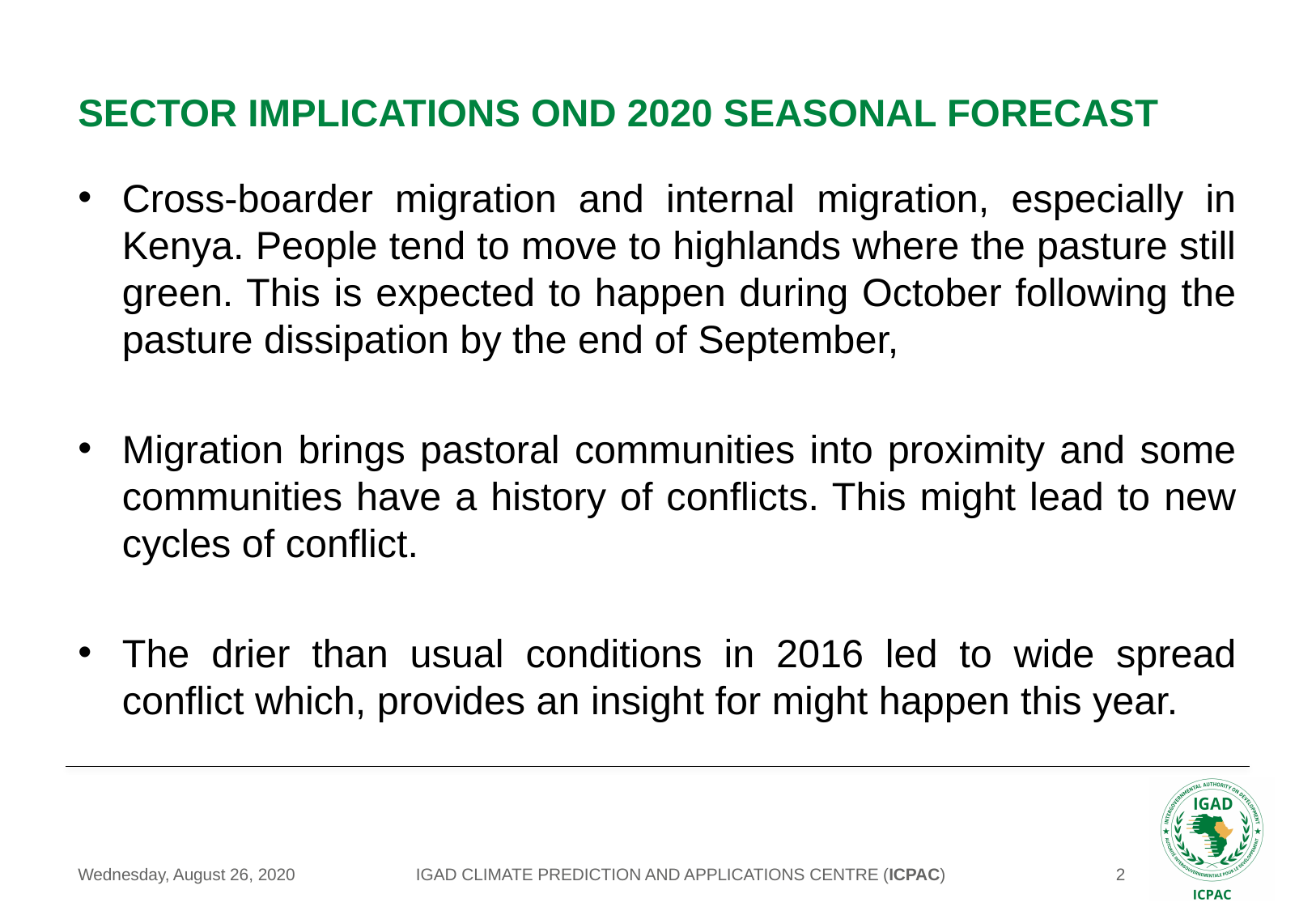

# Sector implications OND 2020 seasonal forecast
Cross-boarder migration and internal migration, especially in Kenya. People tend to move to highlands where the pasture still green. This is expected to happen during October following the pasture dissipation by the end of September,

Migration brings pastoral communities into proximity and some communities have a history of conflicts. This might lead to new cycles of conflict.

The drier than usual conditions in 2016 led to wide spread conflict which, provides an insight for might happen this year.

IGAD CLIMATE PREDICTION AND APPLICATIONS CENTRE (ICPAC)
Wednesday, August 26, 2020
2